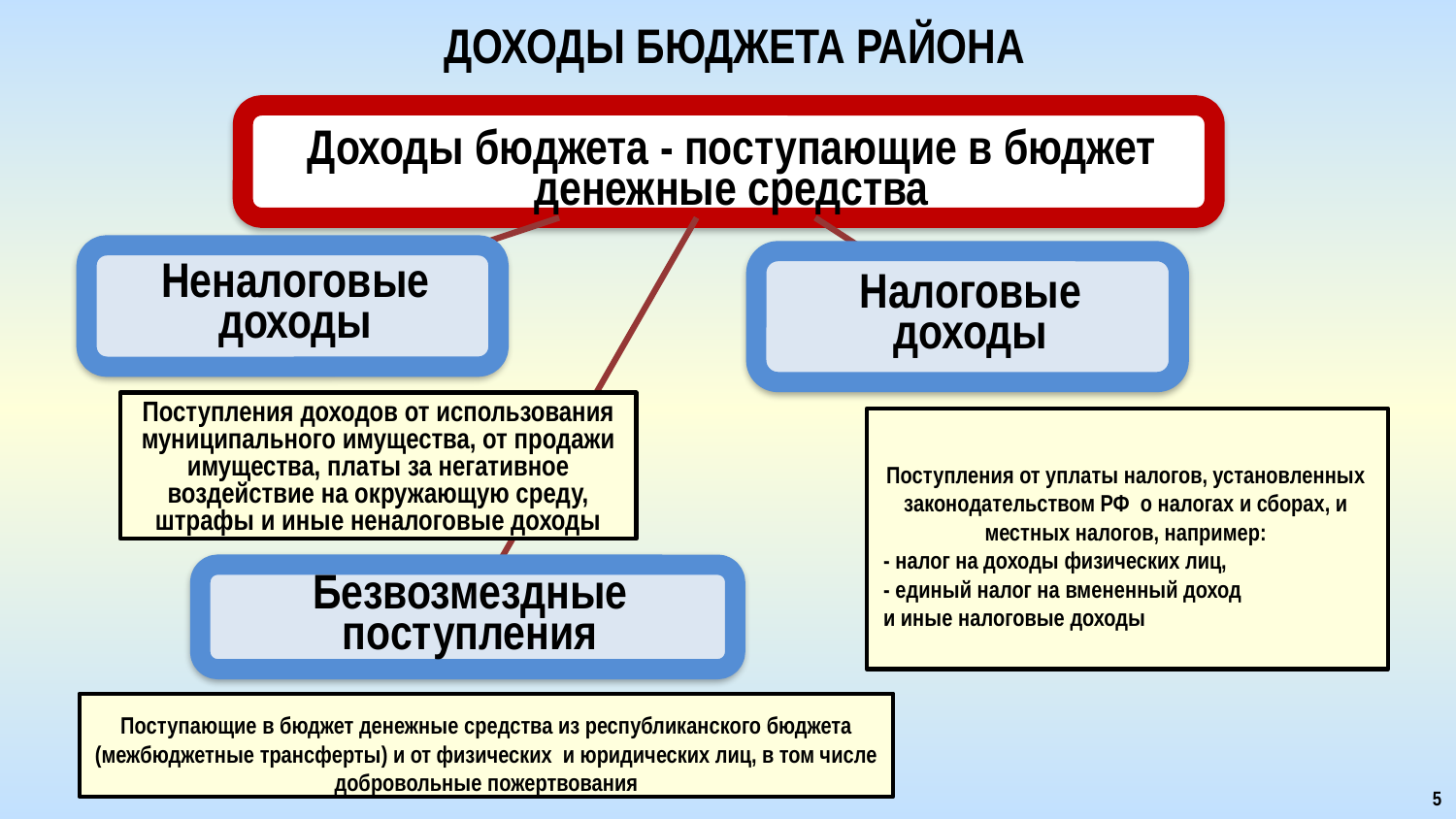

ДОХОДЫ БЮДЖЕТА района

Доходы бюджета - поступающие в бюджет денежные средства

Безвозмездные поступления
Налоговые доходы
Неналоговые доходы
Поступления доходов от использования муниципального имущества, от продажи имущества, платы за негативное воздействие на окружающую среду, штрафы и иные неналоговые доходы

Поступления от уплаты налогов, установленных законодательством РФ  о налогах и сборах, и местных налогов, например:
 - налог на доходы физических лиц,
 - единый налог на вмененный доход
 и иные налоговые доходы

Поступающие в бюджет денежные средства из республиканского бюджета (межбюджетные трансферты) и от физических  и юридических лиц, в том числе добровольные пожертвования

5